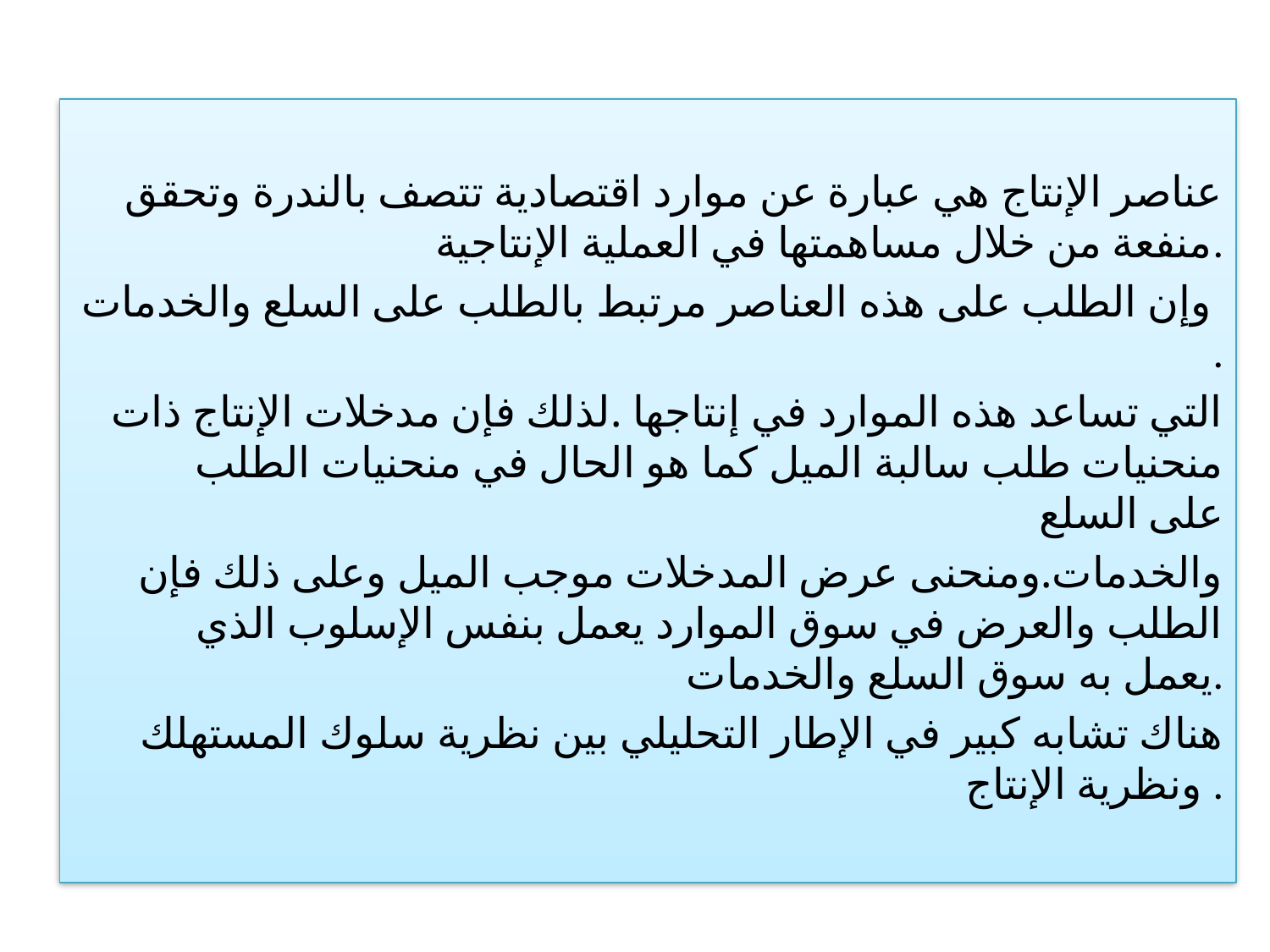

عناصر الإنتاج هي عبارة عن موارد اقتصادية تتصف بالندرة وتحقق منفعة من خلال مساهمتها في العملية الإنتاجية.
وإن الطلب على هذه العناصر مرتبط بالطلب على السلع والخدمات  .
التي تساعد هذه الموارد في إنتاجها .لذلك فإن مدخلات الإنتاج ذات منحنيات طلب سالبة الميل كما هو الحال في منحنيات الطلب على السلع
والخدمات.ومنحنى عرض المدخلات موجب الميل وعلى ذلك فإن الطلب والعرض في سوق الموارد يعمل بنفس الإسلوب الذي يعمل به سوق السلع والخدمات.
هناك تشابه كبير في الإطار التحليلي بين نظرية سلوك المستهلك ونظرية الإنتاج .